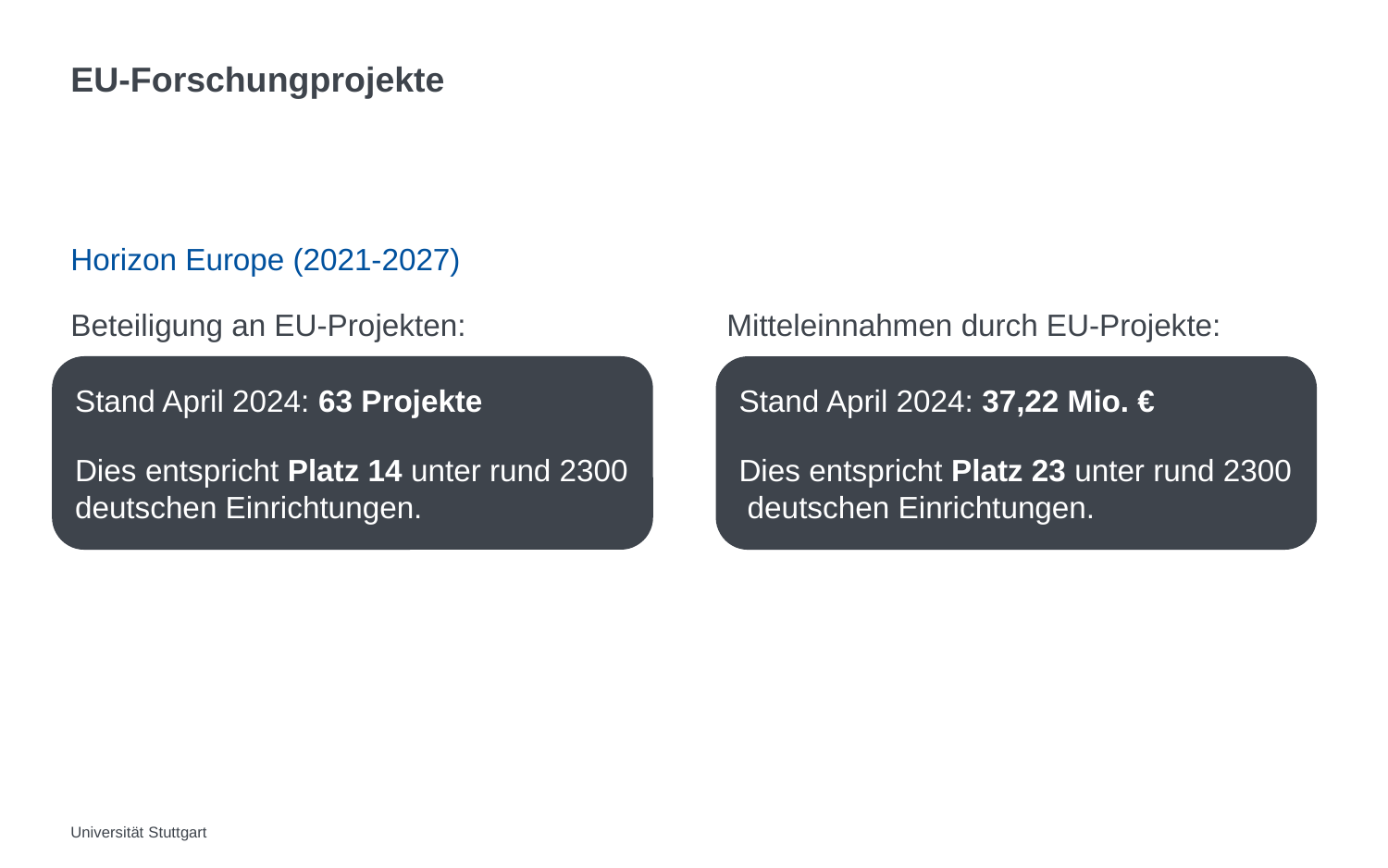

# EU-Forschungprojekte
Horizon Europe (2021-2027)
Beteiligung an EU-Projekten:
Mitteleinnahmen durch EU-Projekte:
Stand April 2024: 63 Projekte

Dies entspricht Platz 14 unter rund 2300 deutschen Einrichtungen.
Stand April 2024: 37,22 Mio. €

Dies entspricht Platz 23 unter rund 2300  deutschen Einrichtungen.
Universität Stuttgart